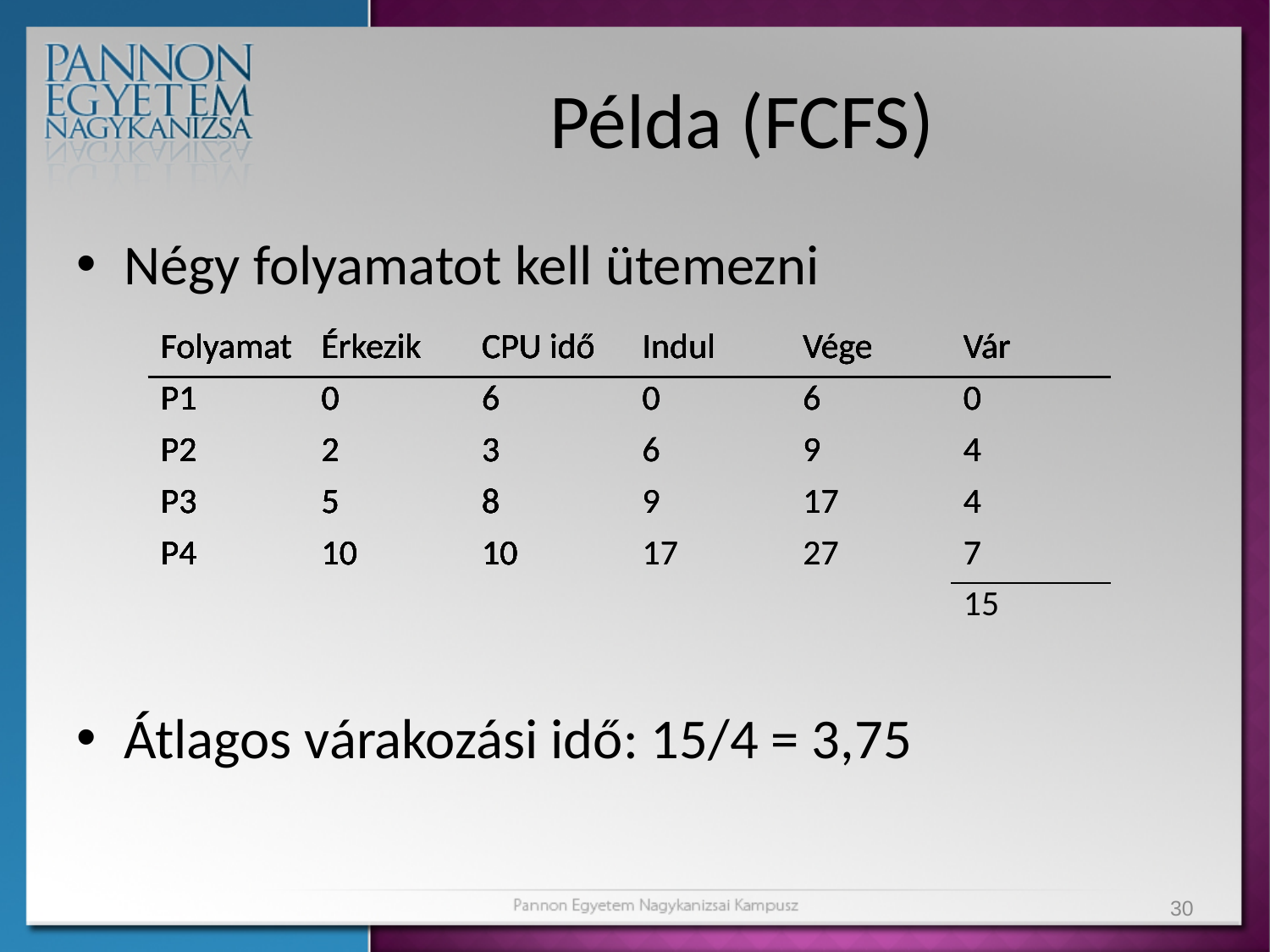

# Példa (FCFS)
Négy folyamatot kell ütemezni

Átlagos várakozási idő: 15/4 = 3,75
| Folyamat | Érkezik | CPU idő |
| --- | --- | --- |
| P1 | 0 | 6 |
| P2 | 2 | 3 |
| P3 | 5 | 8 |
| P4 | 10 | 10 |
| Folyamat | Érkezik | CPU idő | Indul | Vége | Vár |
| --- | --- | --- | --- | --- | --- |
| P1 | 0 | 6 |  |  |  |
| P2 | 2 | 3 |  |  |  |
| P3 | 5 | 8 |  |  |  |
| P4 | 10 | 10 |  |  |  |
| Folyamat | Érkezik | CPU idő | Indul | Vége | Vár |
| --- | --- | --- | --- | --- | --- |
| P1 | 0 | 6 | 0 | 6 | 0 |
| P2 | 2 | 3 |  |  |  |
| P3 | 5 | 8 |  |  |  |
| P4 | 10 | 10 |  |  |  |
| Folyamat | Érkezik | CPU idő | Indul | Vége | Vár |
| --- | --- | --- | --- | --- | --- |
| P1 | 0 | 6 | 0 | 6 | 0 |
| P2 | 2 | 3 | 6 | 9 | 4 |
| P3 | 5 | 8 |  |  |  |
| P4 | 10 | 10 |  |  |  |
| Folyamat | Érkezik | CPU idő | Indul | Vége | Vár |
| --- | --- | --- | --- | --- | --- |
| P1 | 0 | 6 | 0 | 6 | 0 |
| P2 | 2 | 3 | 6 | 9 | 4 |
| P3 | 5 | 8 | 9 | 17 | 4 |
| P4 | 10 | 10 |  |  |  |
| Folyamat | Érkezik | CPU idő | Indul | Vége | Vár |
| --- | --- | --- | --- | --- | --- |
| P1 | 0 | 6 | 0 | 6 | 0 |
| P2 | 2 | 3 | 6 | 9 | 4 |
| P3 | 5 | 8 | 9 | 17 | 4 |
| P4 | 10 | 10 | 17 | 27 | 7 |
| Folyamat | Érkezik | CPU idő | Indul | Vége | Vár |
| --- | --- | --- | --- | --- | --- |
| P1 | 0 | 6 | 0 | 6 | 0 |
| P2 | 2 | 3 | 6 | 9 | 4 |
| P3 | 5 | 8 | 9 | 17 | 4 |
| P4 | 10 | 10 | 17 | 27 | 7 |
|  |  |  |  |  | 15 |
30